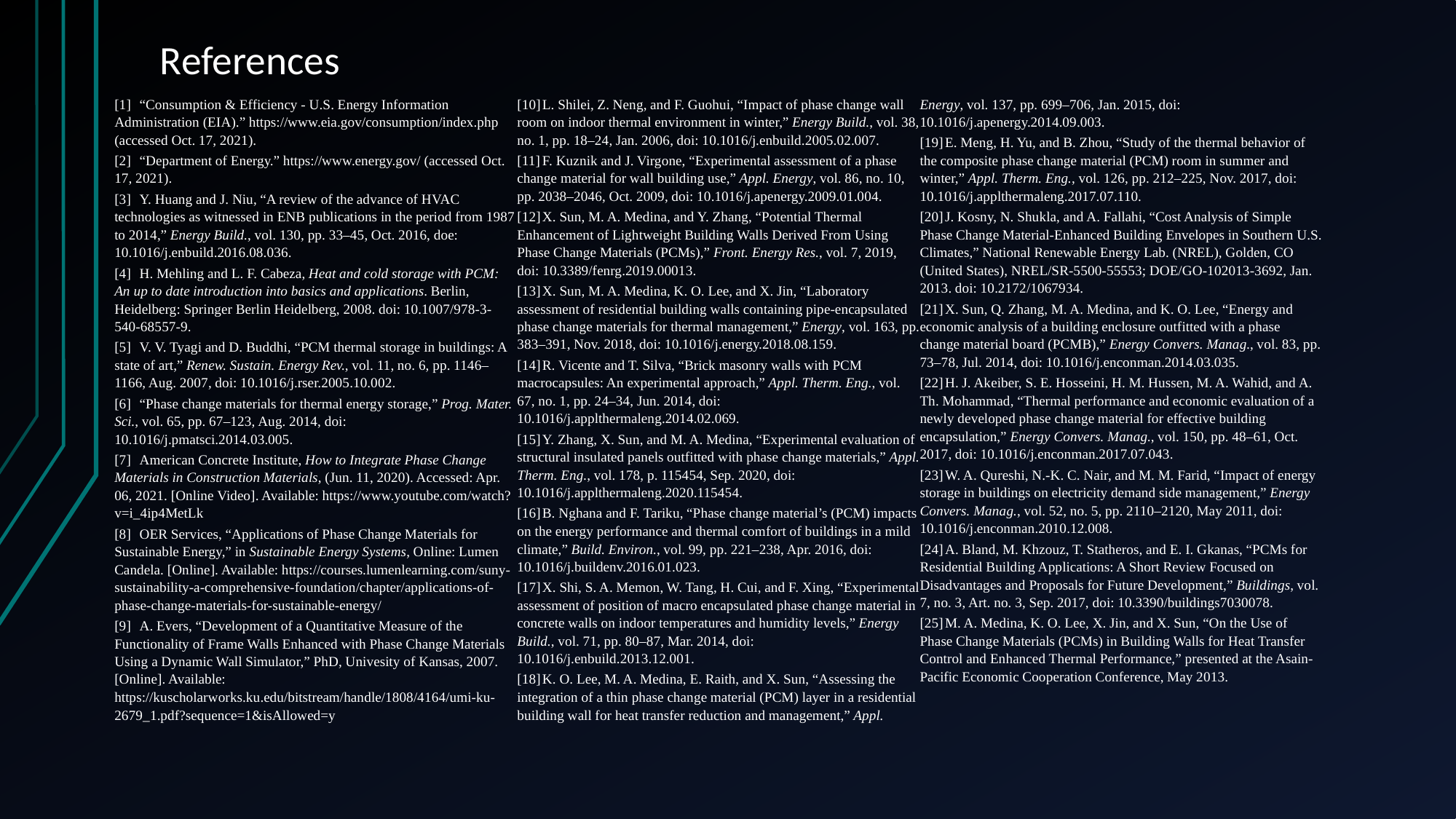

# References
[1]	“Consumption & Efficiency - U.S. Energy Information Administration (EIA).” https://www.eia.gov/consumption/index.php (accessed Oct. 17, 2021).
[2]	“Department of Energy.” https://www.energy.gov/ (accessed Oct. 17, 2021).
[3]	Y. Huang and J. Niu, “A review of the advance of HVAC technologies as witnessed in ENB publications in the period from 1987 to 2014,” Energy Build., vol. 130, pp. 33–45, Oct. 2016, doe: 10.1016/j.enbuild.2016.08.036.
[4]	H. Mehling and L. F. Cabeza, Heat and cold storage with PCM: An up to date introduction into basics and applications. Berlin, Heidelberg: Springer Berlin Heidelberg, 2008. doi: 10.1007/978-3-540-68557-9.
[5]	V. V. Tyagi and D. Buddhi, “PCM thermal storage in buildings: A state of art,” Renew. Sustain. Energy Rev., vol. 11, no. 6, pp. 1146–1166, Aug. 2007, doi: 10.1016/j.rser.2005.10.002.
[6]	“Phase change materials for thermal energy storage,” Prog. Mater. Sci., vol. 65, pp. 67–123, Aug. 2014, doi: 10.1016/j.pmatsci.2014.03.005.
[7]	American Concrete Institute, How to Integrate Phase Change Materials in Construction Materials, (Jun. 11, 2020). Accessed: Apr. 06, 2021. [Online Video]. Available: https://www.youtube.com/watch?v=i_4ip4MetLk
[8]	OER Services, “Applications of Phase Change Materials for Sustainable Energy,” in Sustainable Energy Systems, Online: Lumen Candela. [Online]. Available: https://courses.lumenlearning.com/suny-sustainability-a-comprehensive-foundation/chapter/applications-of-phase-change-materials-for-sustainable-energy/
[9]	A. Evers, “Development of a Quantitative Measure of the Functionality of Frame Walls Enhanced with Phase Change Materials Using a Dynamic Wall Simulator,” PhD, Univesity of Kansas, 2007. [Online]. Available: https://kuscholarworks.ku.edu/bitstream/handle/1808/4164/umi-ku-2679_1.pdf?sequence=1&isAllowed=y
[10]	L. Shilei, Z. Neng, and F. Guohui, “Impact of phase change wall room on indoor thermal environment in winter,” Energy Build., vol. 38, no. 1, pp. 18–24, Jan. 2006, doi: 10.1016/j.enbuild.2005.02.007.
[11]	F. Kuznik and J. Virgone, “Experimental assessment of a phase change material for wall building use,” Appl. Energy, vol. 86, no. 10, pp. 2038–2046, Oct. 2009, doi: 10.1016/j.apenergy.2009.01.004.
[12]	X. Sun, M. A. Medina, and Y. Zhang, “Potential Thermal Enhancement of Lightweight Building Walls Derived From Using Phase Change Materials (PCMs),” Front. Energy Res., vol. 7, 2019, doi: 10.3389/fenrg.2019.00013.
[13]	X. Sun, M. A. Medina, K. O. Lee, and X. Jin, “Laboratory assessment of residential building walls containing pipe-encapsulated phase change materials for thermal management,” Energy, vol. 163, pp. 383–391, Nov. 2018, doi: 10.1016/j.energy.2018.08.159.
[14]	R. Vicente and T. Silva, “Brick masonry walls with PCM macrocapsules: An experimental approach,” Appl. Therm. Eng., vol. 67, no. 1, pp. 24–34, Jun. 2014, doi: 10.1016/j.applthermaleng.2014.02.069.
[15]	Y. Zhang, X. Sun, and M. A. Medina, “Experimental evaluation of structural insulated panels outfitted with phase change materials,” Appl. Therm. Eng., vol. 178, p. 115454, Sep. 2020, doi: 10.1016/j.applthermaleng.2020.115454.
[16]	B. Nghana and F. Tariku, “Phase change material’s (PCM) impacts on the energy performance and thermal comfort of buildings in a mild climate,” Build. Environ., vol. 99, pp. 221–238, Apr. 2016, doi: 10.1016/j.buildenv.2016.01.023.
[17]	X. Shi, S. A. Memon, W. Tang, H. Cui, and F. Xing, “Experimental assessment of position of macro encapsulated phase change material in concrete walls on indoor temperatures and humidity levels,” Energy Build., vol. 71, pp. 80–87, Mar. 2014, doi: 10.1016/j.enbuild.2013.12.001.
[18]	K. O. Lee, M. A. Medina, E. Raith, and X. Sun, “Assessing the integration of a thin phase change material (PCM) layer in a residential building wall for heat transfer reduction and management,” Appl. Energy, vol. 137, pp. 699–706, Jan. 2015, doi: 10.1016/j.apenergy.2014.09.003.
[19]	E. Meng, H. Yu, and B. Zhou, “Study of the thermal behavior of the composite phase change material (PCM) room in summer and winter,” Appl. Therm. Eng., vol. 126, pp. 212–225, Nov. 2017, doi: 10.1016/j.applthermaleng.2017.07.110.
[20]	J. Kosny, N. Shukla, and A. Fallahi, “Cost Analysis of Simple Phase Change Material-Enhanced Building Envelopes in Southern U.S. Climates,” National Renewable Energy Lab. (NREL), Golden, CO (United States), NREL/SR-5500-55553; DOE/GO-102013-3692, Jan. 2013. doi: 10.2172/1067934.
[21]	X. Sun, Q. Zhang, M. A. Medina, and K. O. Lee, “Energy and economic analysis of a building enclosure outfitted with a phase change material board (PCMB),” Energy Convers. Manag., vol. 83, pp. 73–78, Jul. 2014, doi: 10.1016/j.enconman.2014.03.035.
[22]	H. J. Akeiber, S. E. Hosseini, H. M. Hussen, M. A. Wahid, and A. Th. Mohammad, “Thermal performance and economic evaluation of a newly developed phase change material for effective building encapsulation,” Energy Convers. Manag., vol. 150, pp. 48–61, Oct. 2017, doi: 10.1016/j.enconman.2017.07.043.
[23]	W. A. Qureshi, N.-K. C. Nair, and M. M. Farid, “Impact of energy storage in buildings on electricity demand side management,” Energy Convers. Manag., vol. 52, no. 5, pp. 2110–2120, May 2011, doi: 10.1016/j.enconman.2010.12.008.
[24]	A. Bland, M. Khzouz, T. Statheros, and E. I. Gkanas, “PCMs for Residential Building Applications: A Short Review Focused on Disadvantages and Proposals for Future Development,” Buildings, vol. 7, no. 3, Art. no. 3, Sep. 2017, doi: 10.3390/buildings7030078.
[25]	M. A. Medina, K. O. Lee, X. Jin, and X. Sun, “On the Use of Phase Change Materials (PCMs) in Building Walls for Heat Transfer Control and Enhanced Thermal Performance,” presented at the Asain-Pacific Economic Cooperation Conference, May 2013.